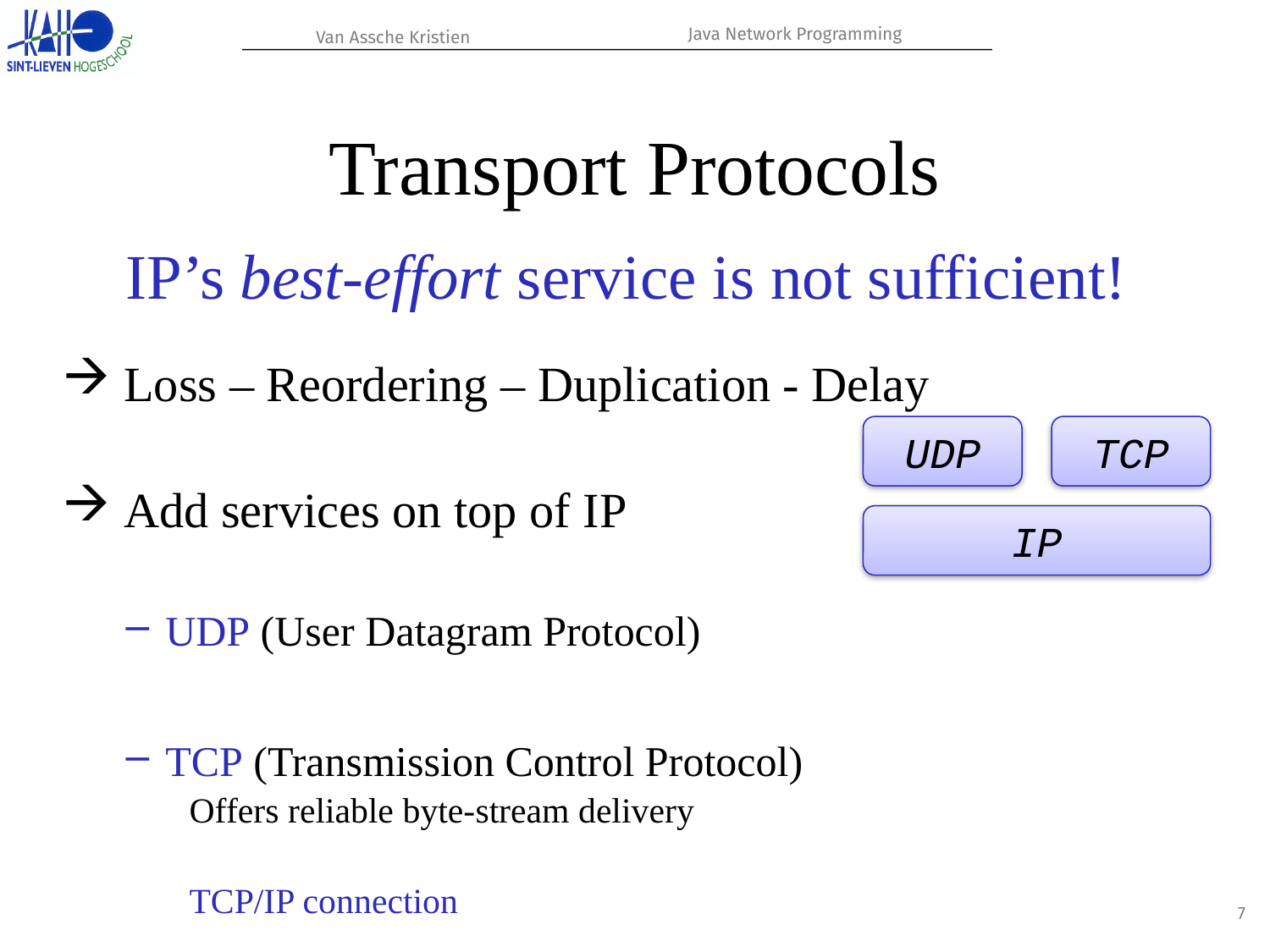

# Transport Protocols
    IP’s best-effort service is not sufficient!

 Loss – Reordering – Duplication - Delay

 Add services on top of IP

UDP (User Datagram Protocol)

TCP (Transmission Control Protocol)
Offers reliable byte-stream delivery

TCP/IP connection
UDP
TCP
IP